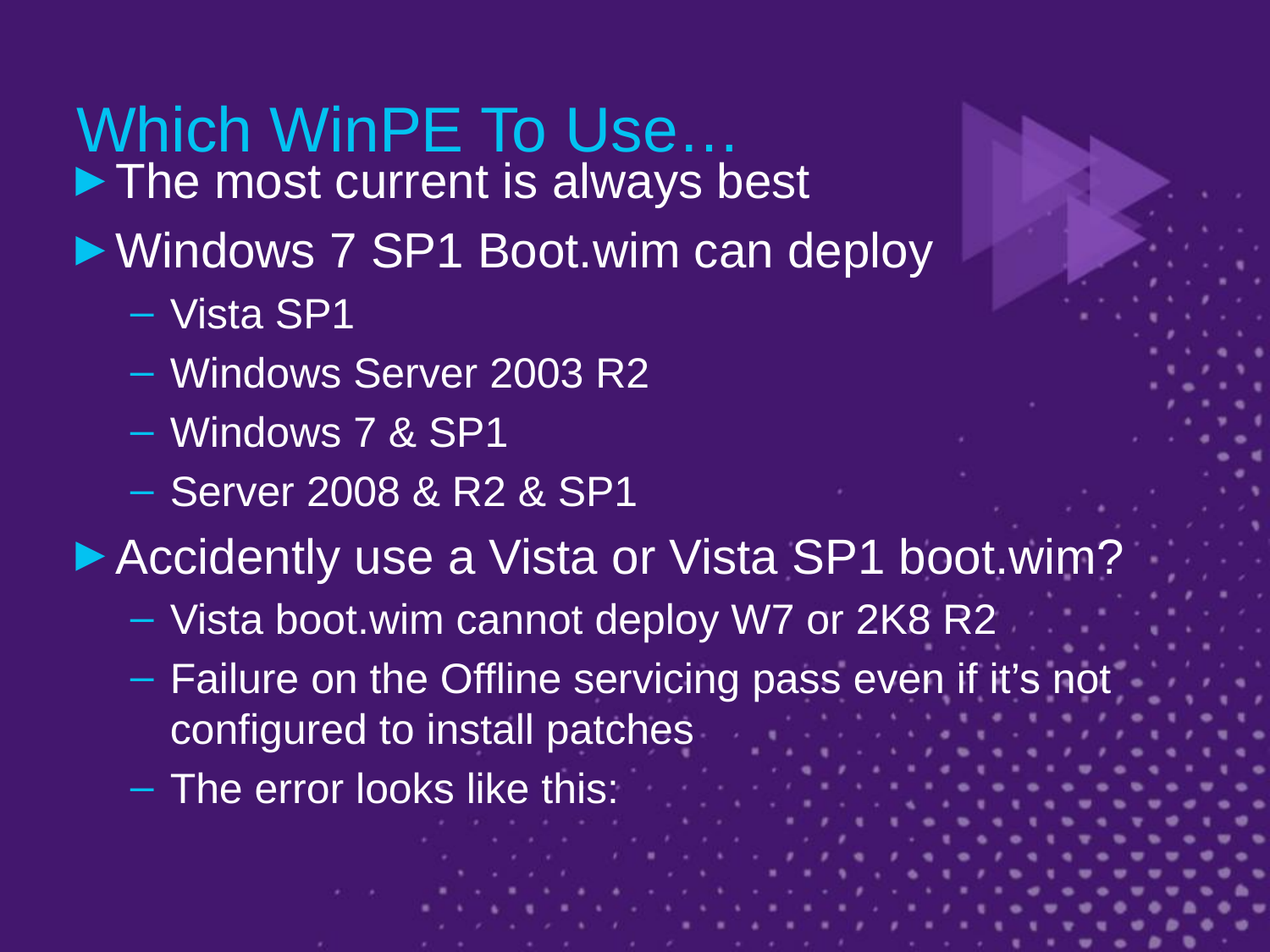

# Which WinPE To Use…
The most current is always best
Windows 7 SP1 Boot.wim can deploy
Vista SP1
Windows Server 2003 R2
Windows 7 & SP1
Server 2008 & R2 & SP1
Accidently use a Vista or Vista SP1 boot.wim?
Vista boot.wim cannot deploy W7 or 2K8 R2
Failure on the Offline servicing pass even if it’s not configured to install patches
The error looks like this: